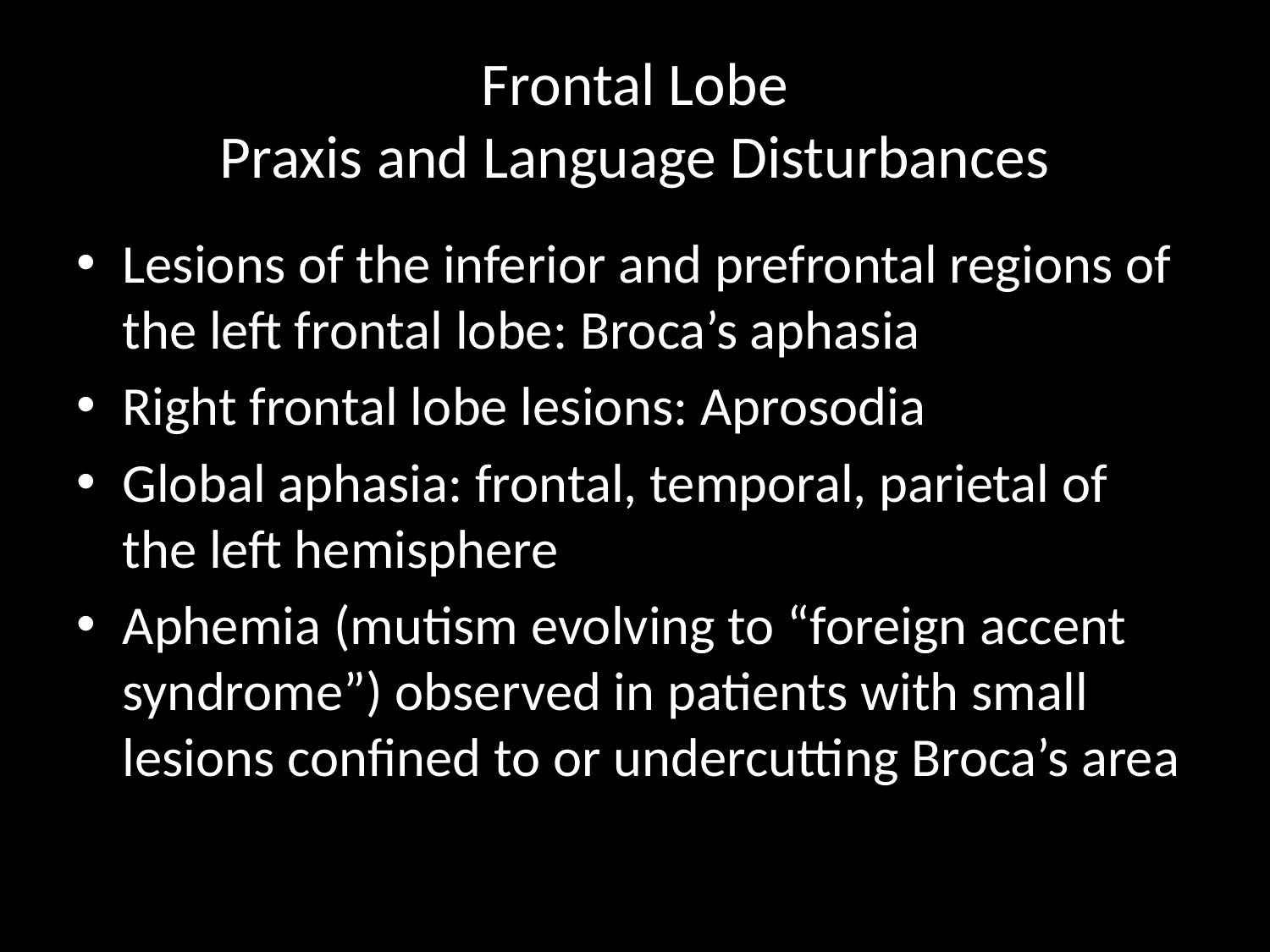

# Frontal Lobe Praxis and Language Disturbances
Lesions of the inferior and prefrontal regions of the left frontal lobe: Broca’s aphasia
Right frontal lobe lesions: Aprosodia
Global aphasia: frontal, temporal, parietal of the left hemisphere
Aphemia (mutism evolving to “foreign accent syndrome”) observed in patients with small lesions confined to or undercutting Broca’s area